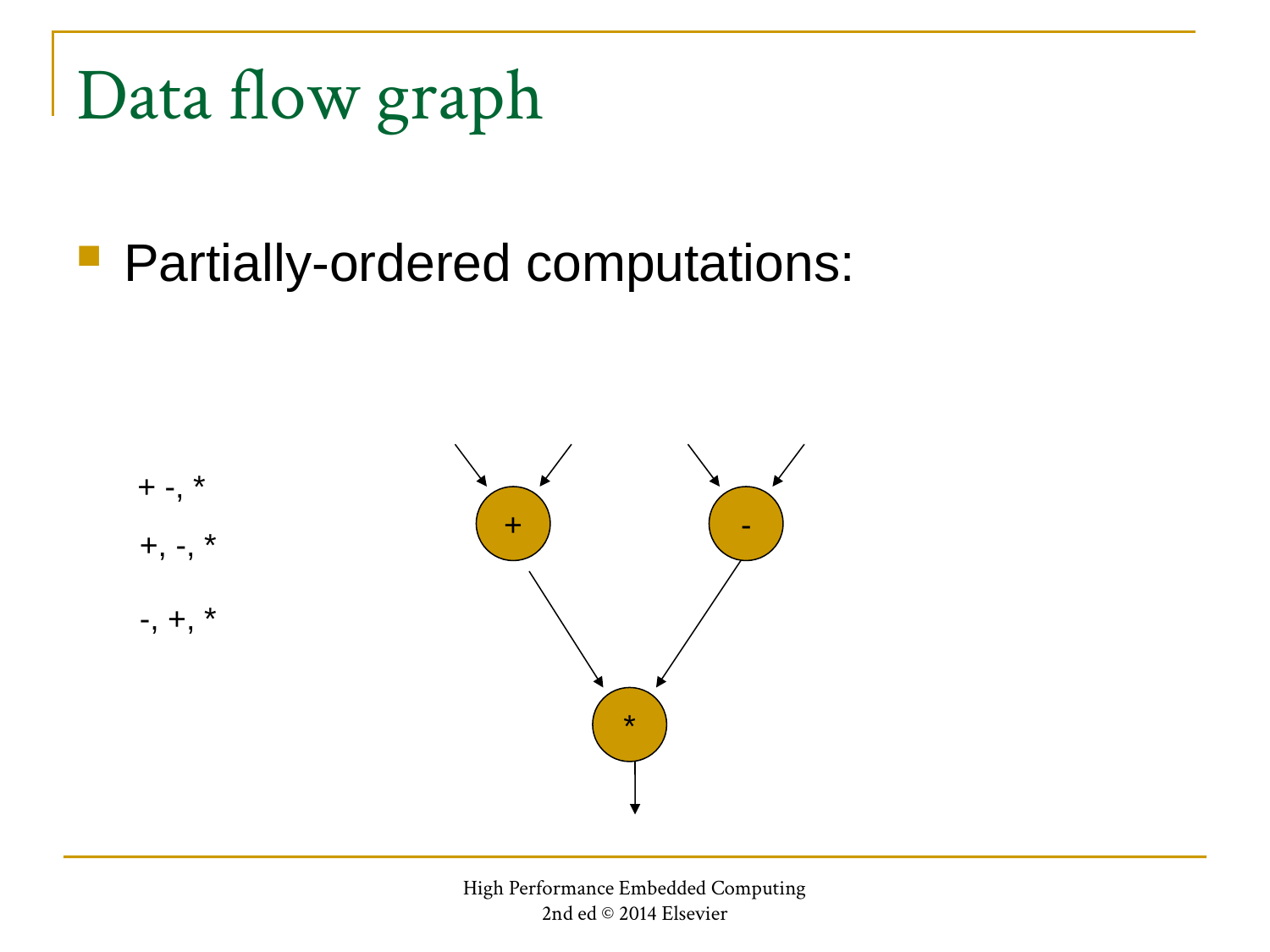

# Data flow graph
Partially-ordered computations:

+ -, *
+
-
+, -, *

-, +, *
*

High Performance Embedded Computing 2nd ed © 2014 Elsevier